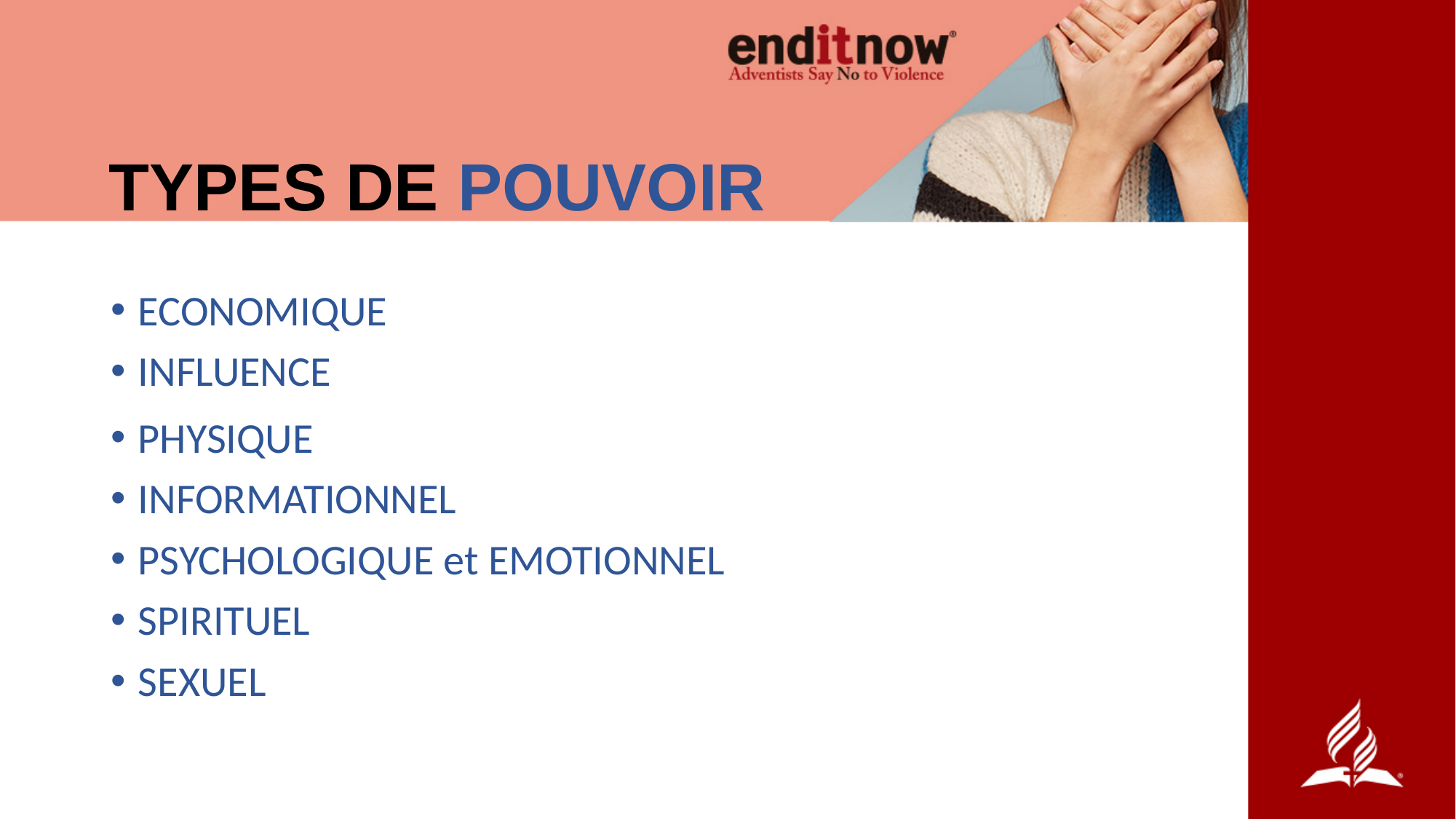

# TYPES DE POUVOIR

ECONOMIQUE
INFLUENCE
PHYSIQUE
INFORMATIONNEL
PSYCHOLOGIQUE et EMOTIONNEL
SPIRITUEL
SEXUEL